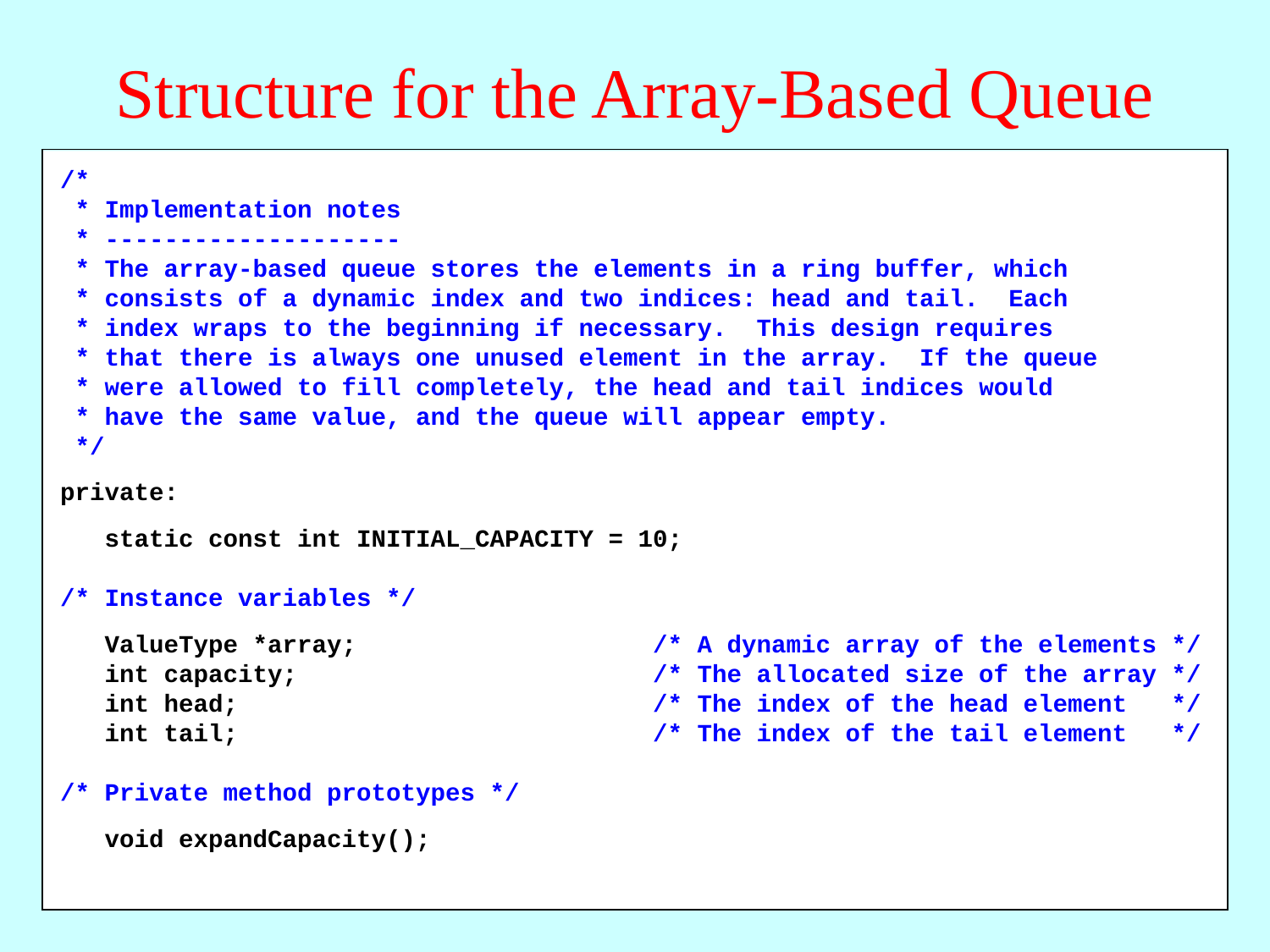

# Structure for the Array-Based Queue

/*
 * Implementation notes
 * --------------------
 * The array-based queue stores the elements in a ring buffer, which
 * consists of a dynamic index and two indices: head and tail.  Each
 * index wraps to the beginning if necessary.  This design requires
 * that there is always one unused element in the array.  If the queue
 * were allowed to fill completely, the head and tail indices would
 * have the same value, and the queue will appear empty.
 */

private:

   static const int INITIAL_CAPACITY = 10;

/* Instance variables */

   ValueType *array;                    /* A dynamic array of the elements */
   int capacity;                        /* The allocated size of the array */
   int head;                            /* The index of the head element   */
   int tail;                            /* The index of the tail element   */

/* Private method prototypes */

   void expandCapacity();